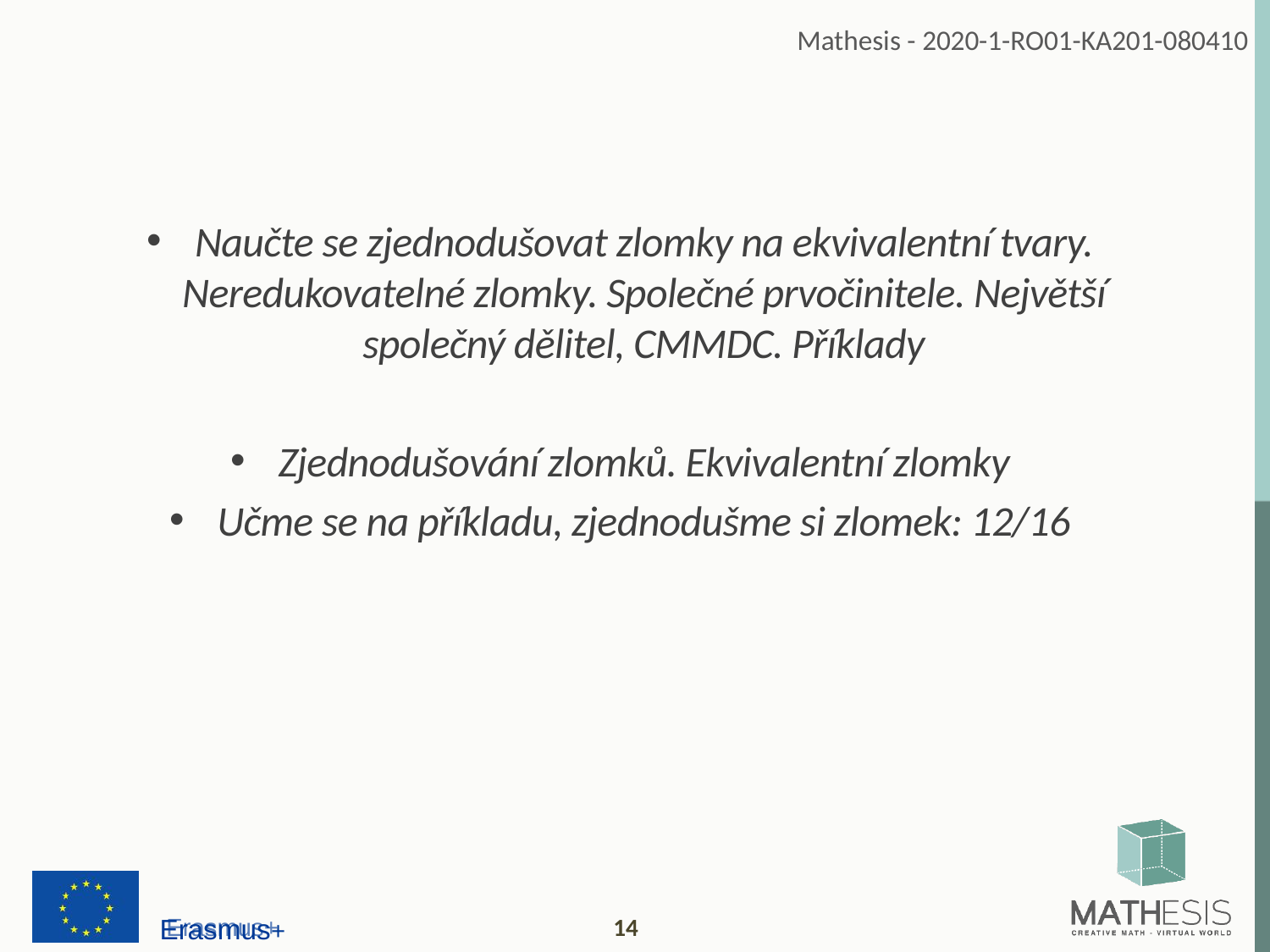

Naučte se zjednodušovat zlomky na ekvivalentní tvary. Neredukovatelné zlomky. Společné prvočinitele. Největší společný dělitel, CMMDC. Příklady

Zjednodušování zlomků. Ekvivalentní zlomky
Učme se na příkladu, zjednodušme si zlomek: 12/16